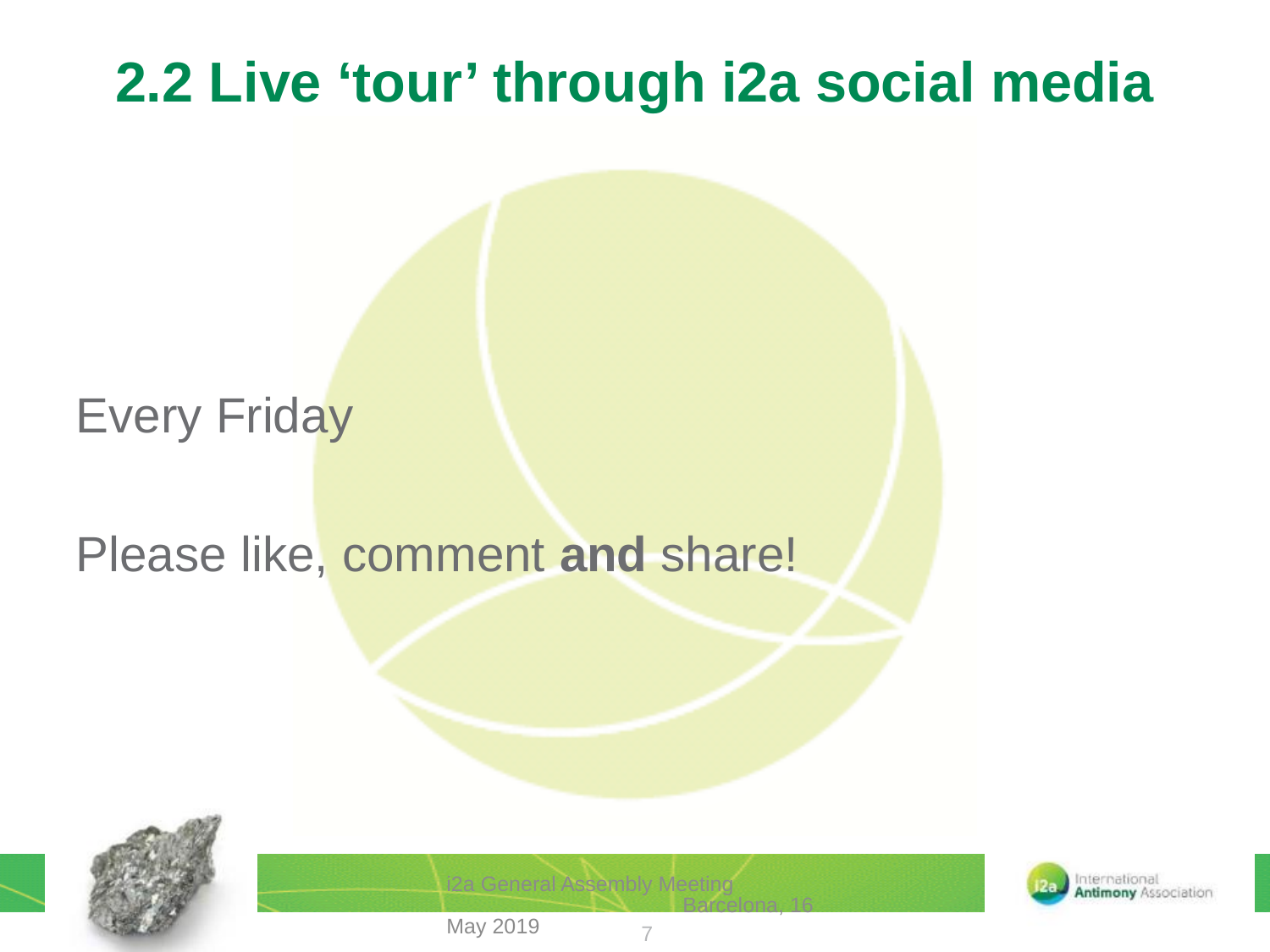

# 2.2 Live ‘tour’ through i2a social media

Every Friday

Please like, comment and share!
i2a General Assembly Meeting                                                       Barcelona, 16 May 2019
7